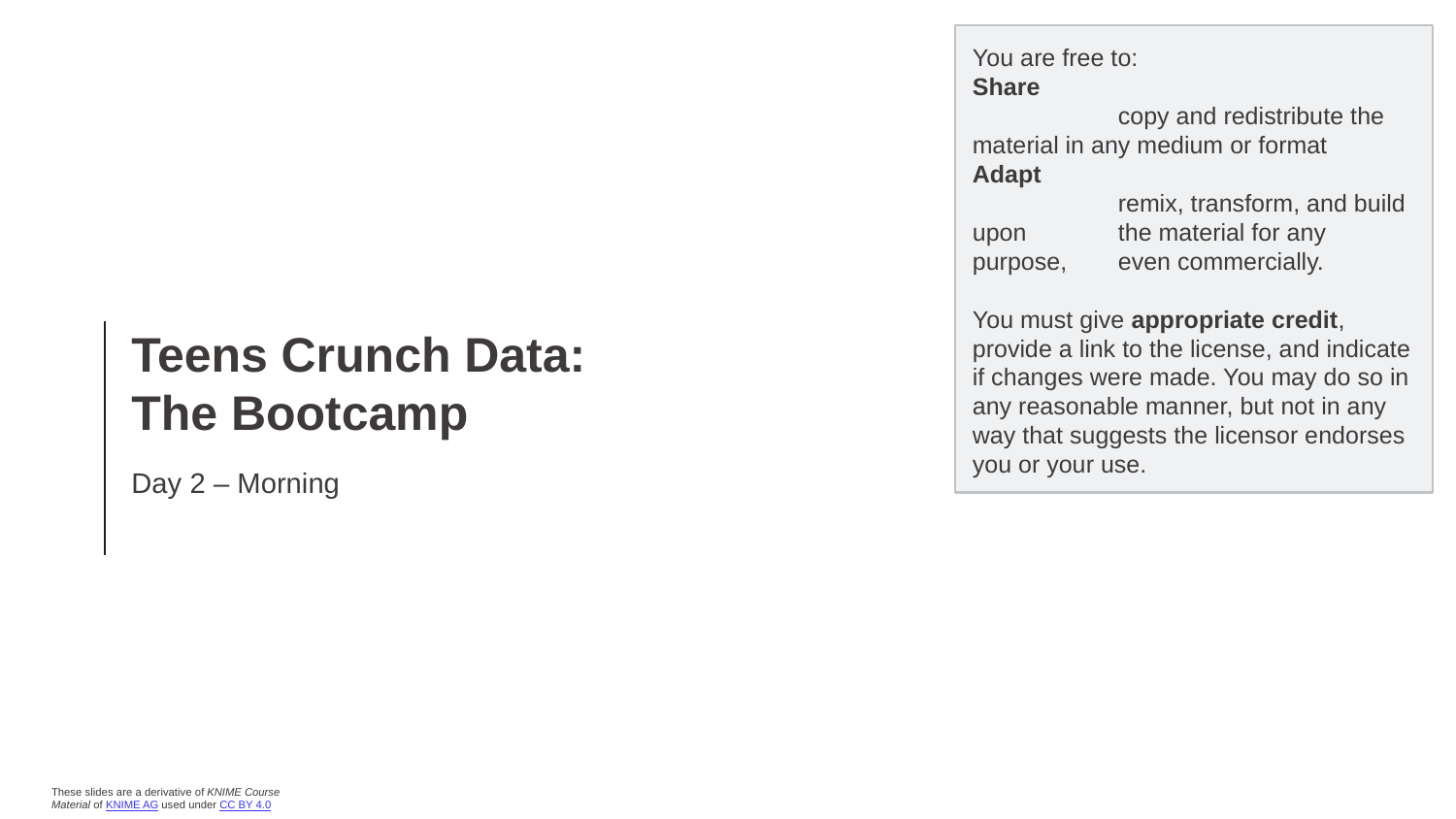

# Teens Crunch Data: The Bootcamp
Day 2 – Morning